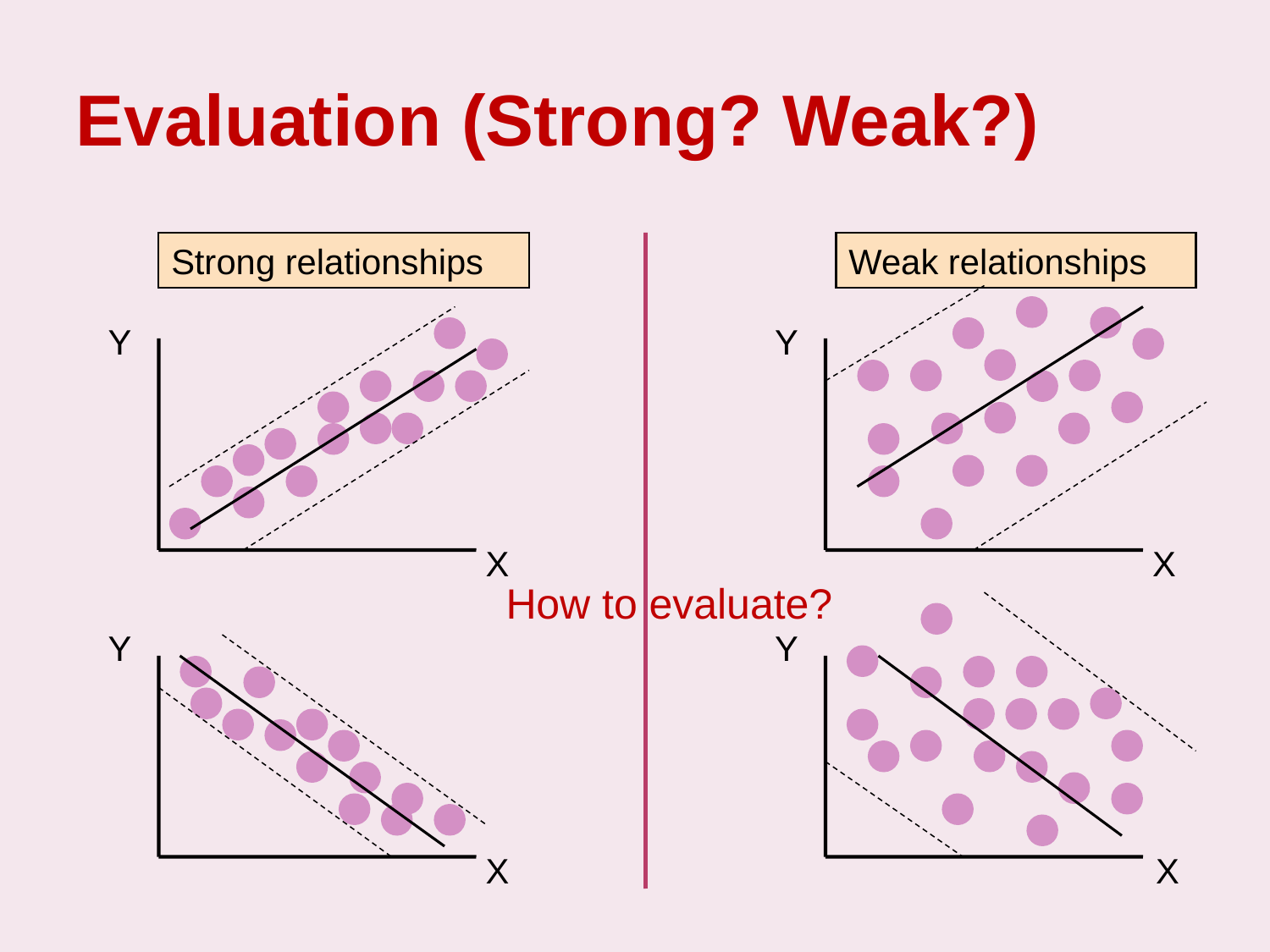

# Evaluation (Strong? Weak?)

Strong relationships

Weak relationships

Y
Y

X
X

How to evaluate?

Y
Y

X
X